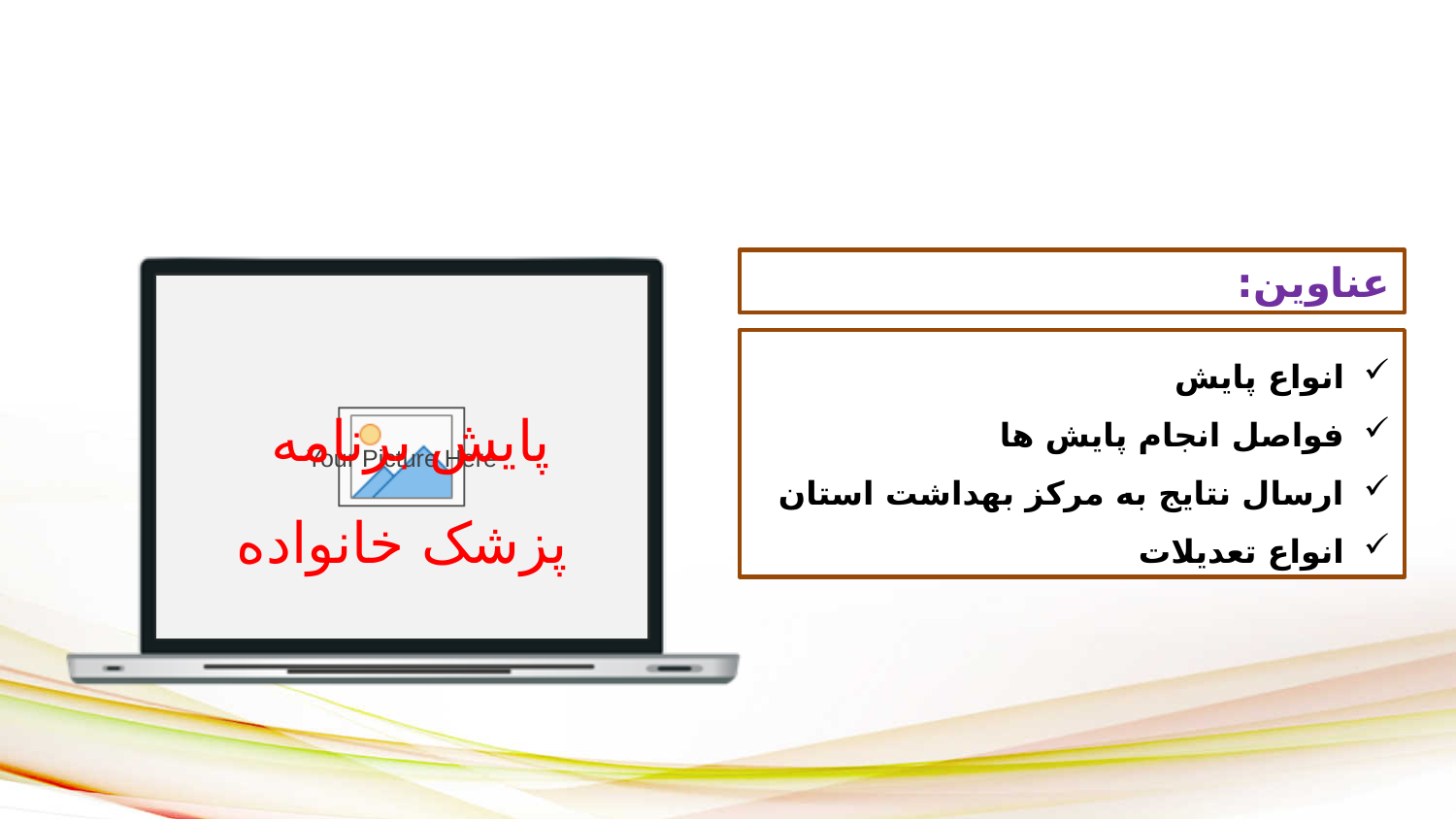

عناوین:
انواع پایش
فواصل انجام پایش ها
ارسال نتایج به مرکز بهداشت استان
انواع تعدیلات

پایش برنامه
 پزشک خانواده